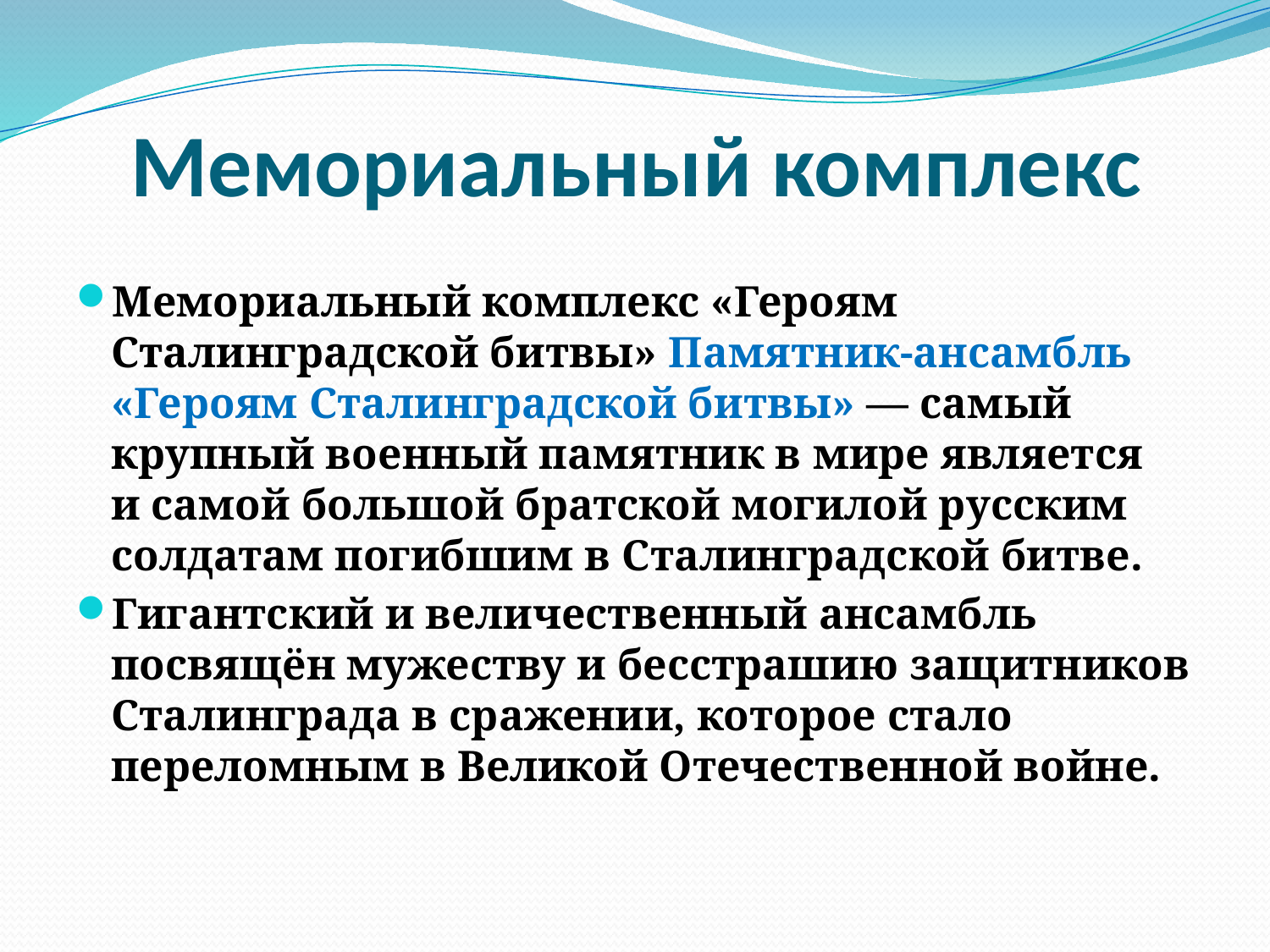

Мемориальный комплекс
Мемориальный комплекс «Героям Сталинградской битвы» Памятник-ансамбль «Героям Сталинградской битвы» — самый крупный военный памятник в мире является и самой большой братской могилой русским солдатам погибшим в Сталинградской битве.
Гигантский и величественный ансамбль посвящён мужеству и бесстрашию защитников Сталинграда в сражении, которое стало переломным в Великой Отечественной войне.